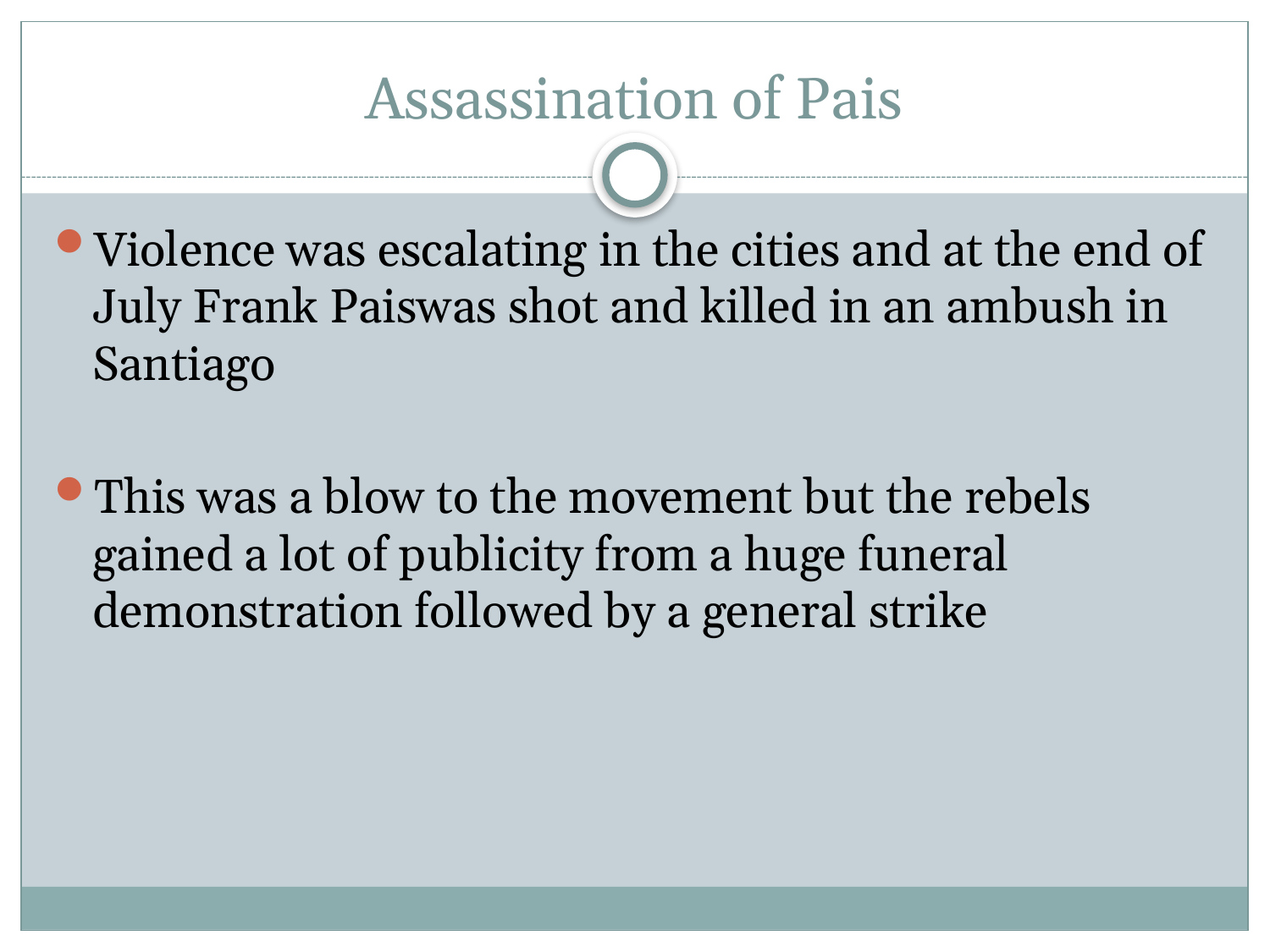

# Assassination of Pais
Violence was escalating in the cities and at the end of July Frank Paiswas shot and killed in an ambush in Santiago

This was a blow to the movement but the rebels gained a lot of publicity from a huge funeral demonstration followed by a general strike